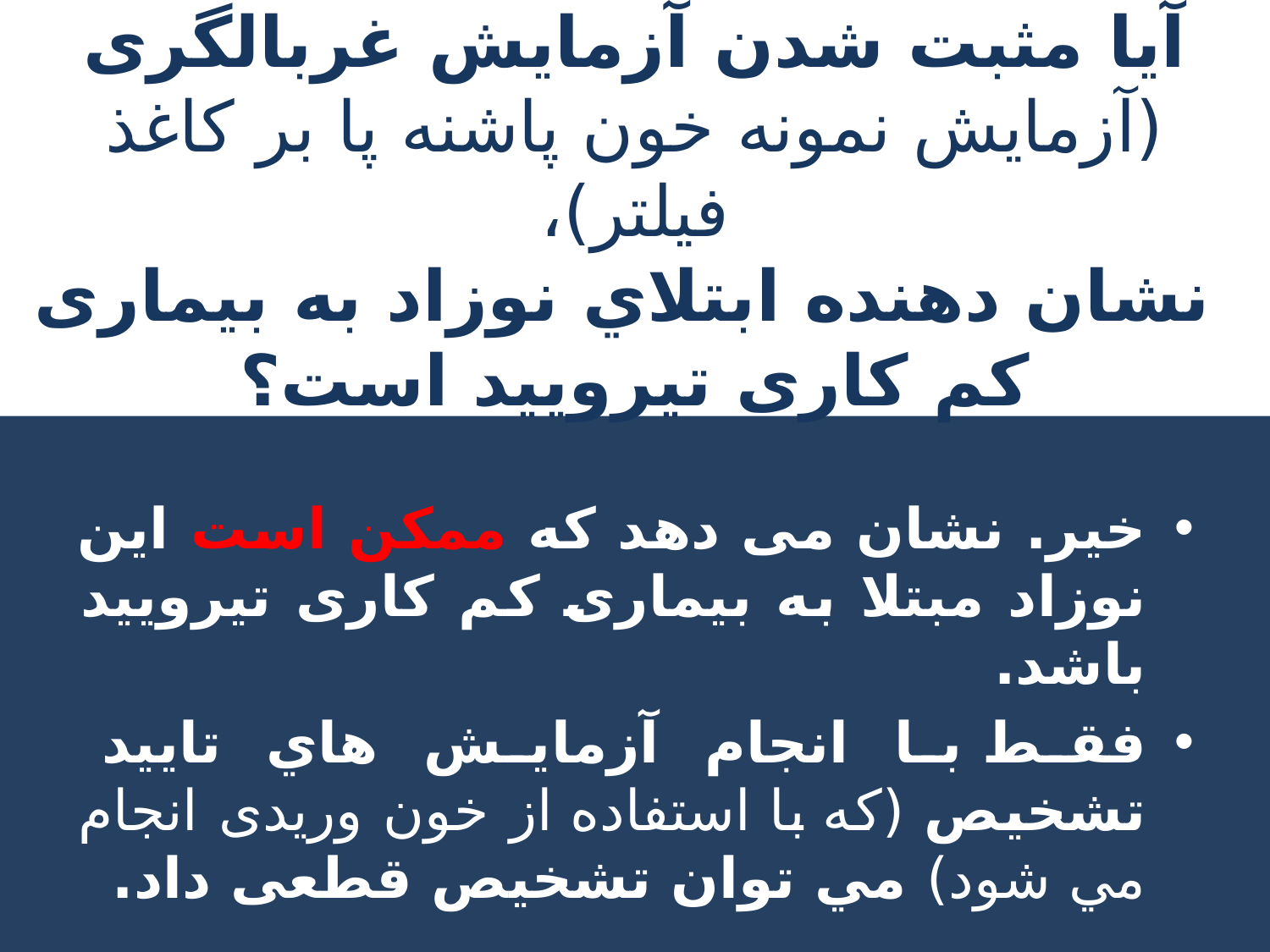

# آيا مثبت شدن آزمايش غربالگری (آزمايش نمونه خون پاشنه پا بر كاغذ فيلتر)، نشان دهنده ابتلاي نوزاد به بيماری کم کاری تيروييد است؟
خیر. نشان می دهد که ممکن است اين نوزاد مبتلا به بيماری کم کاری تيروييد باشد.
فقط با انجام آزمايش هاي تاييد تشخيص (که با استفاده از خون وريدی انجام مي شود) مي توان تشخيص قطعی داد.